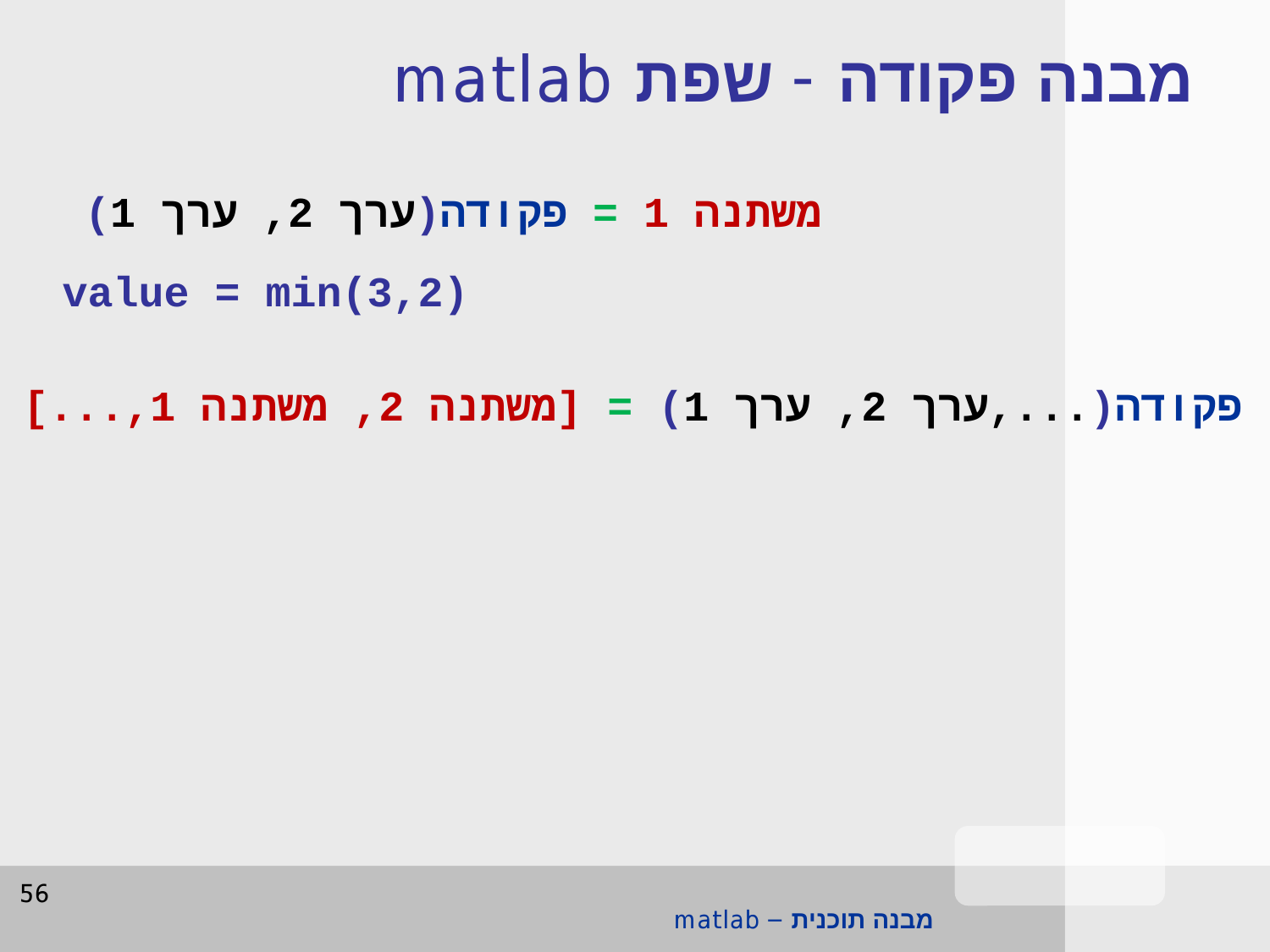

מבנה פקודה - שפת matlab
משתנה 1 = פקודה(ערך 2, ערך 1)

 value = min(3,2)
 [...,משתנה 2, משתנה 1] = פקודה(...,ערך 2, ערך 1)
56
מבנה תוכנית – matlab